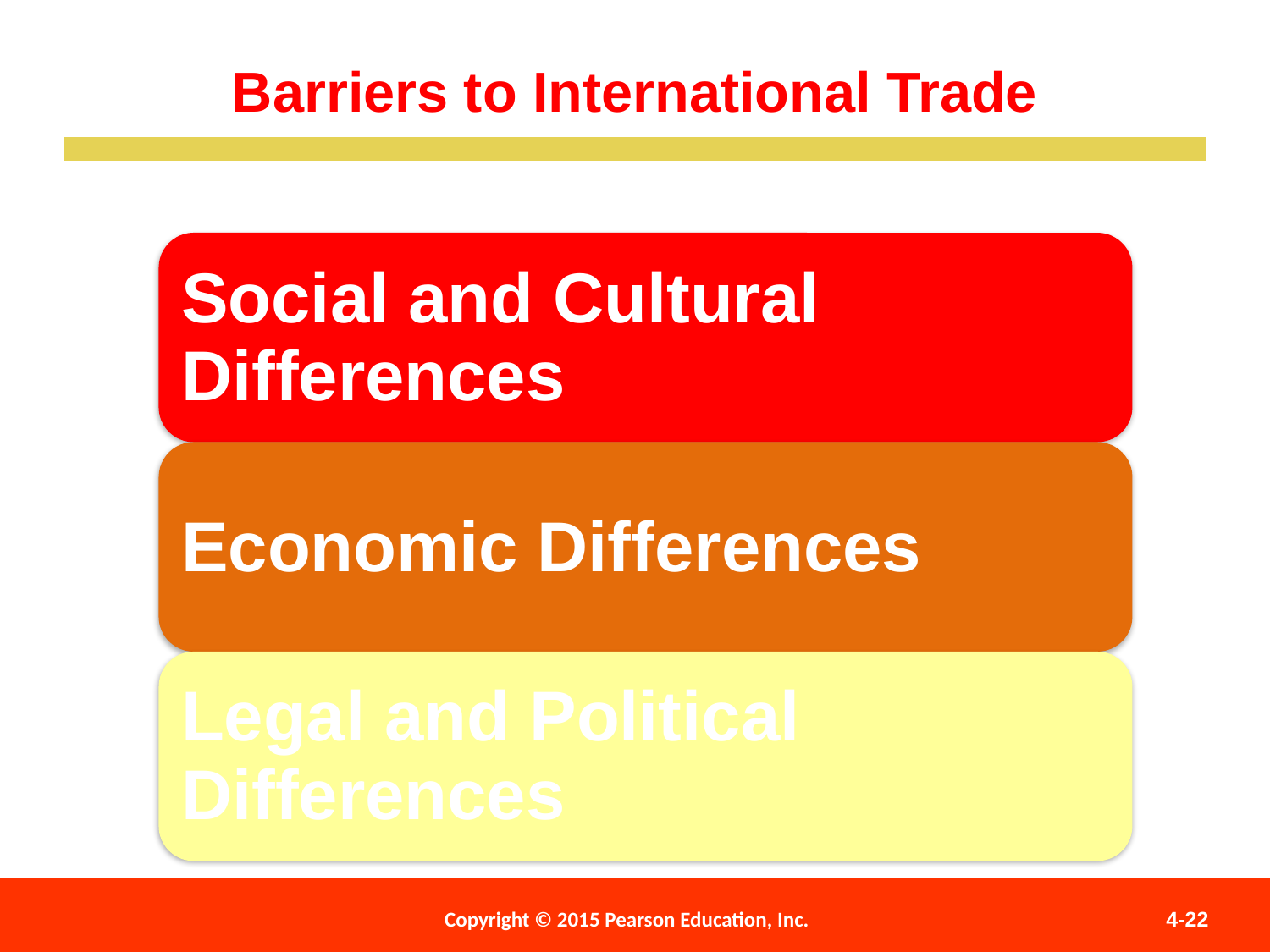

Barriers to International Trade
Social and Cultural Differences
Economic Differences
Legal and Political Differences